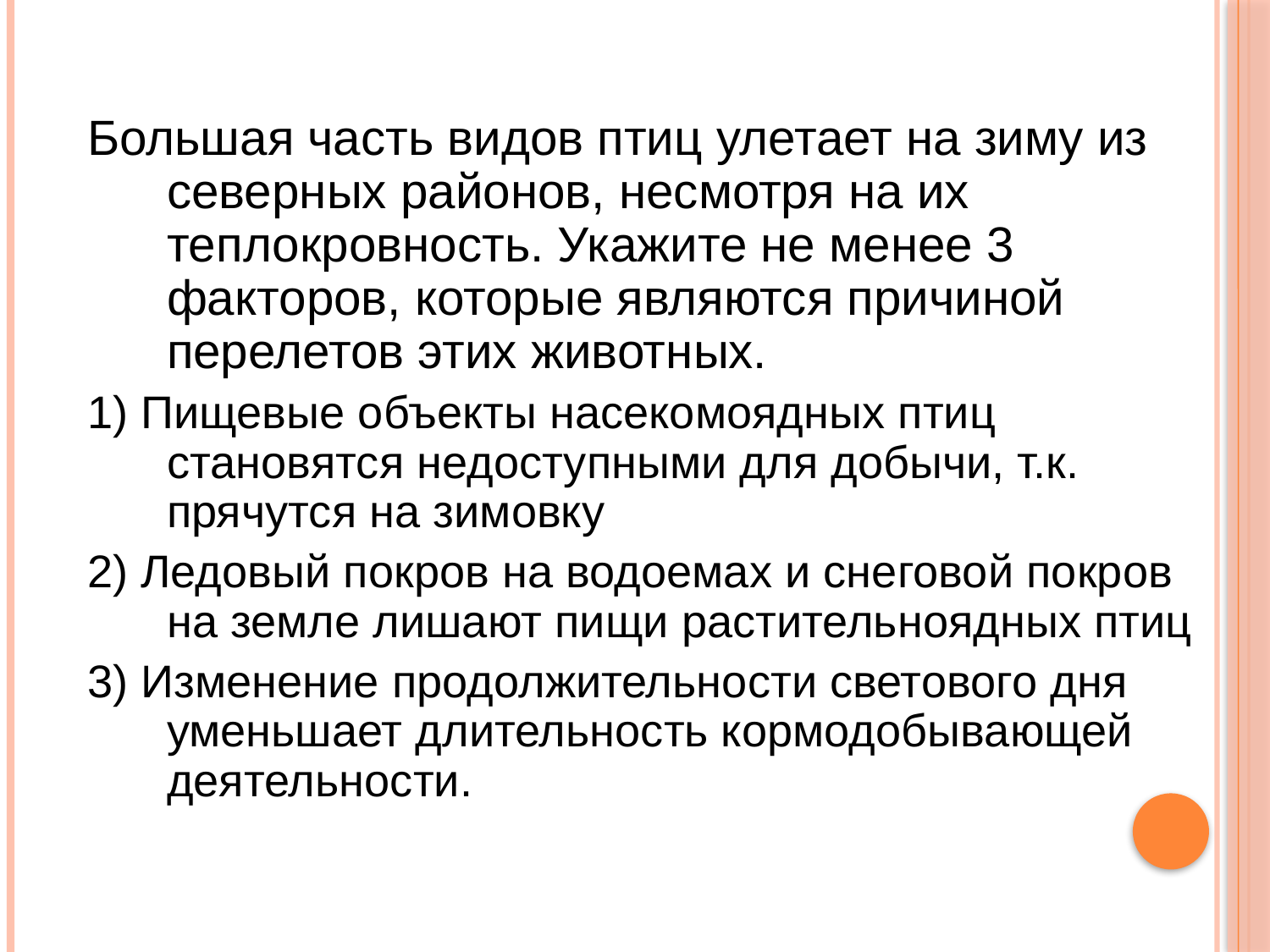

#
Большая часть видов птиц улетает на зиму из северных районов, несмотря на их теплокровность. Укажите не менее 3 факторов, которые являются причиной перелетов этих животных.
1) Пищевые объекты насекомоядных птиц становятся недоступными для добычи, т.к. прячутся на зимовку
2) Ледовый покров на водоемах и снеговой покров на земле лишают пищи растительноядных птиц
3) Изменение продолжительности светового дня уменьшает длительность кормодобывающей деятельности.